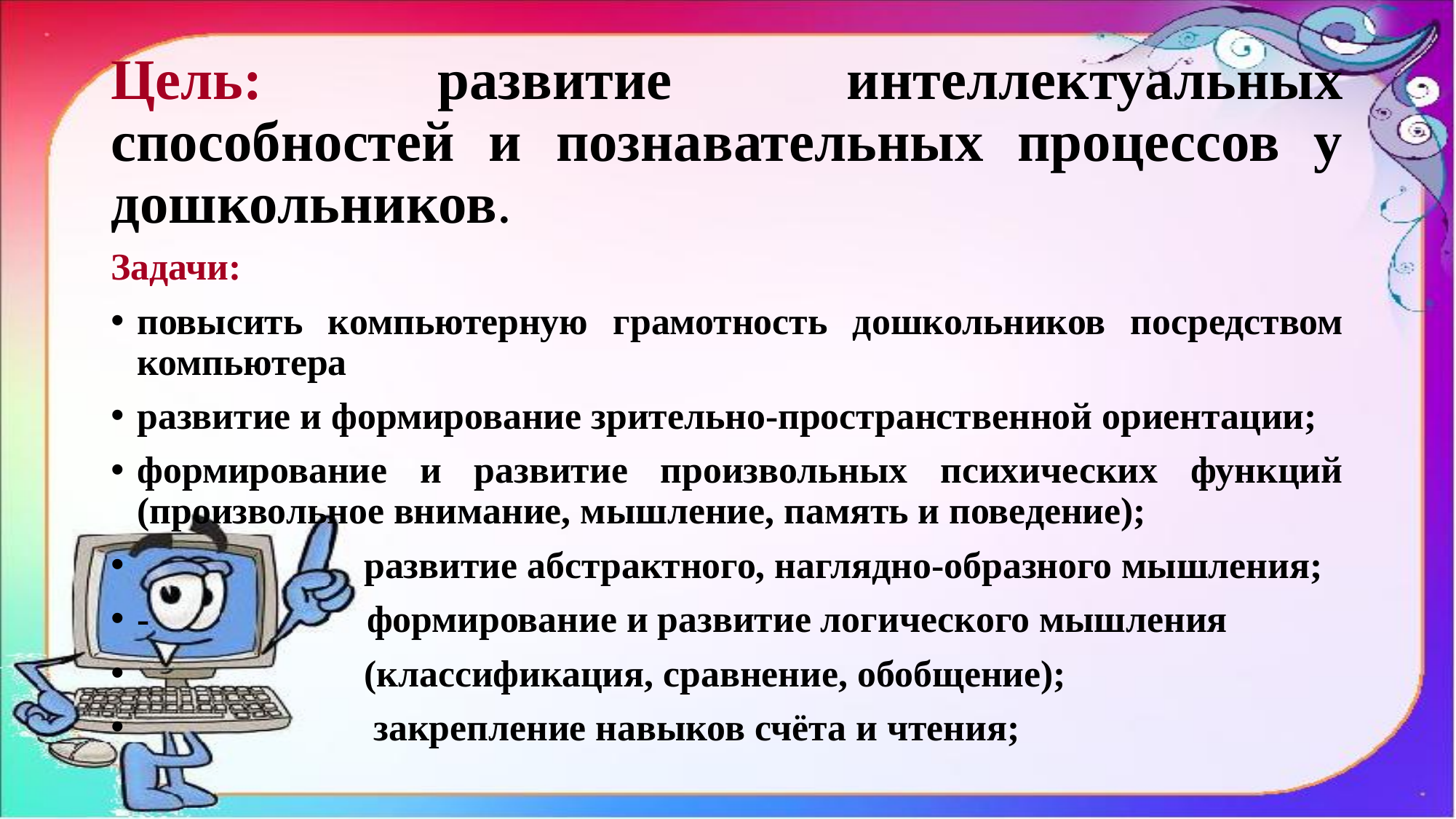

# Цель: развитие интеллектуальных способностей и познавательных процессов у дошкольников.
Задачи:
повысить компьютерную грамотность дошкольников посредством компьютера
развитие и формирование зрительно-пространственной ориентации;
формирование и развитие произвольных психических функций (произвольное внимание, мышление, память и поведение);
                        развитие абстрактного, наглядно-образного мышления;
-                       формирование и развитие логического мышления
                        (классификация, сравнение, обобщение);
                         закрепление навыков счёта и чтения;